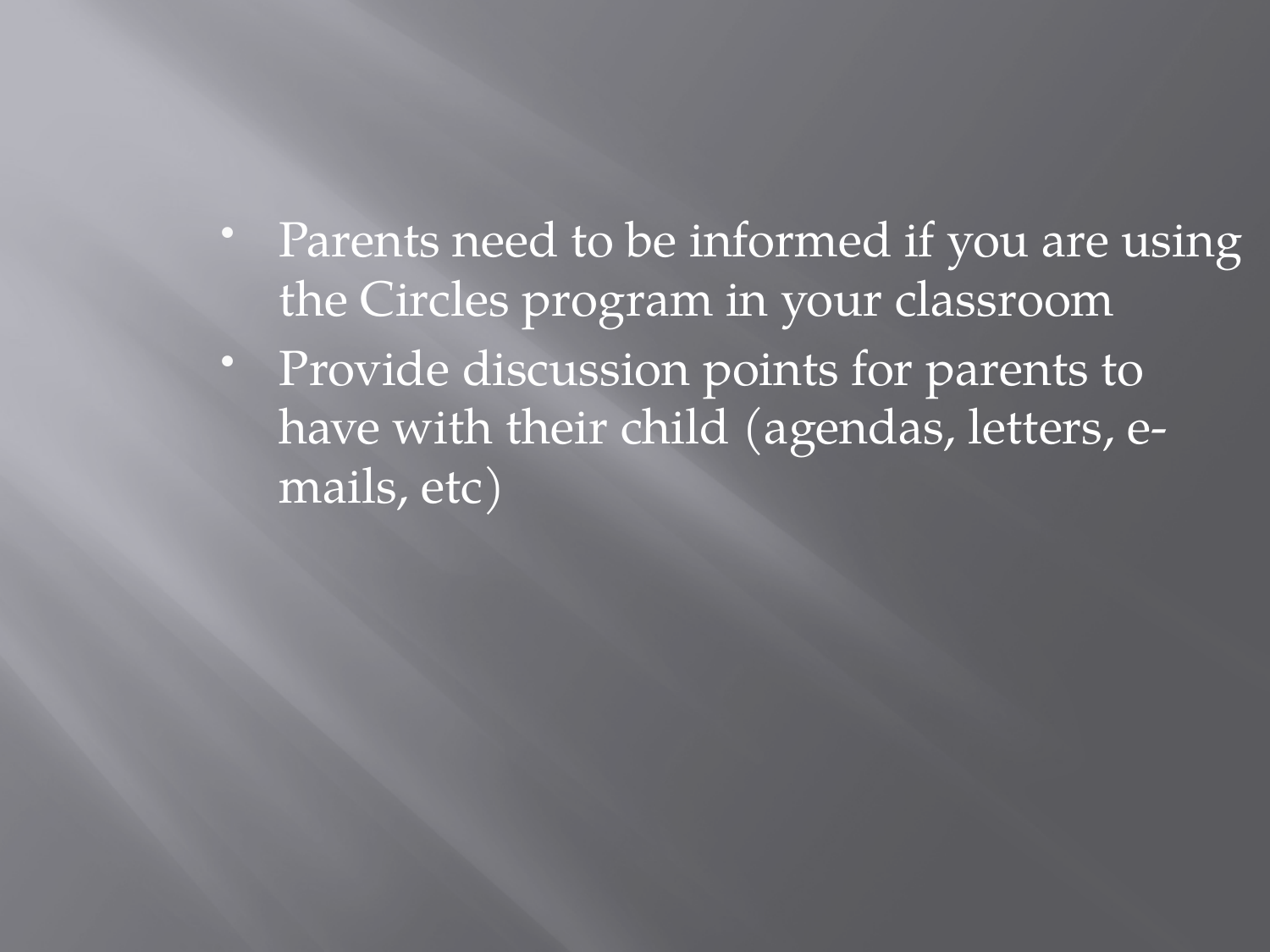

Parents need to be informed if you are using the Circles program in your classroom
Provide discussion points for parents to have with their child (agendas, letters, e-mails, etc)